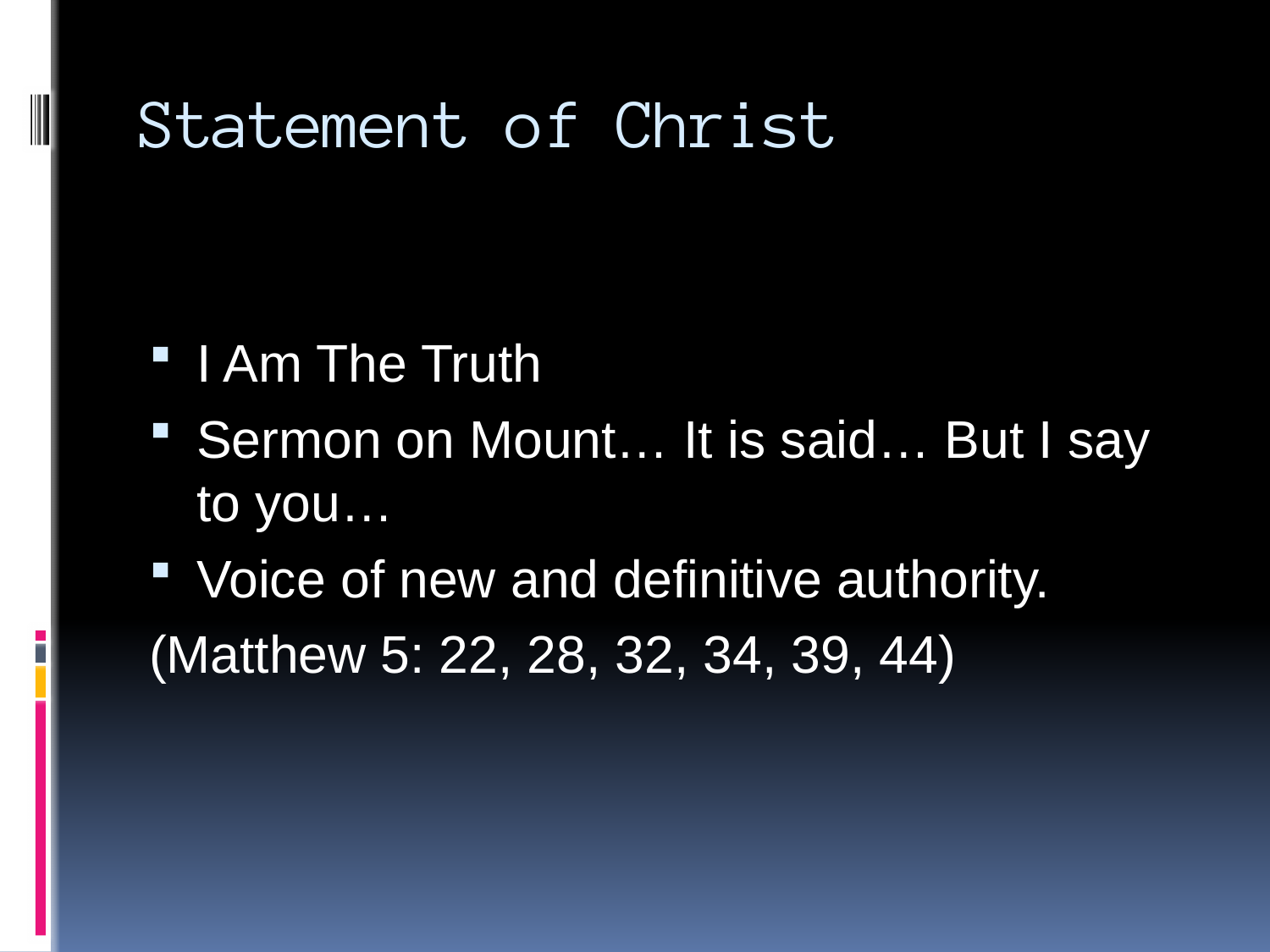

# Statement of Christ

I Am The Truth
Sermon on Mount… It is said… But I say to you…
Voice of new and definitive authority.
(Matthew 5: 22, 28, 32, 34, 39, 44)